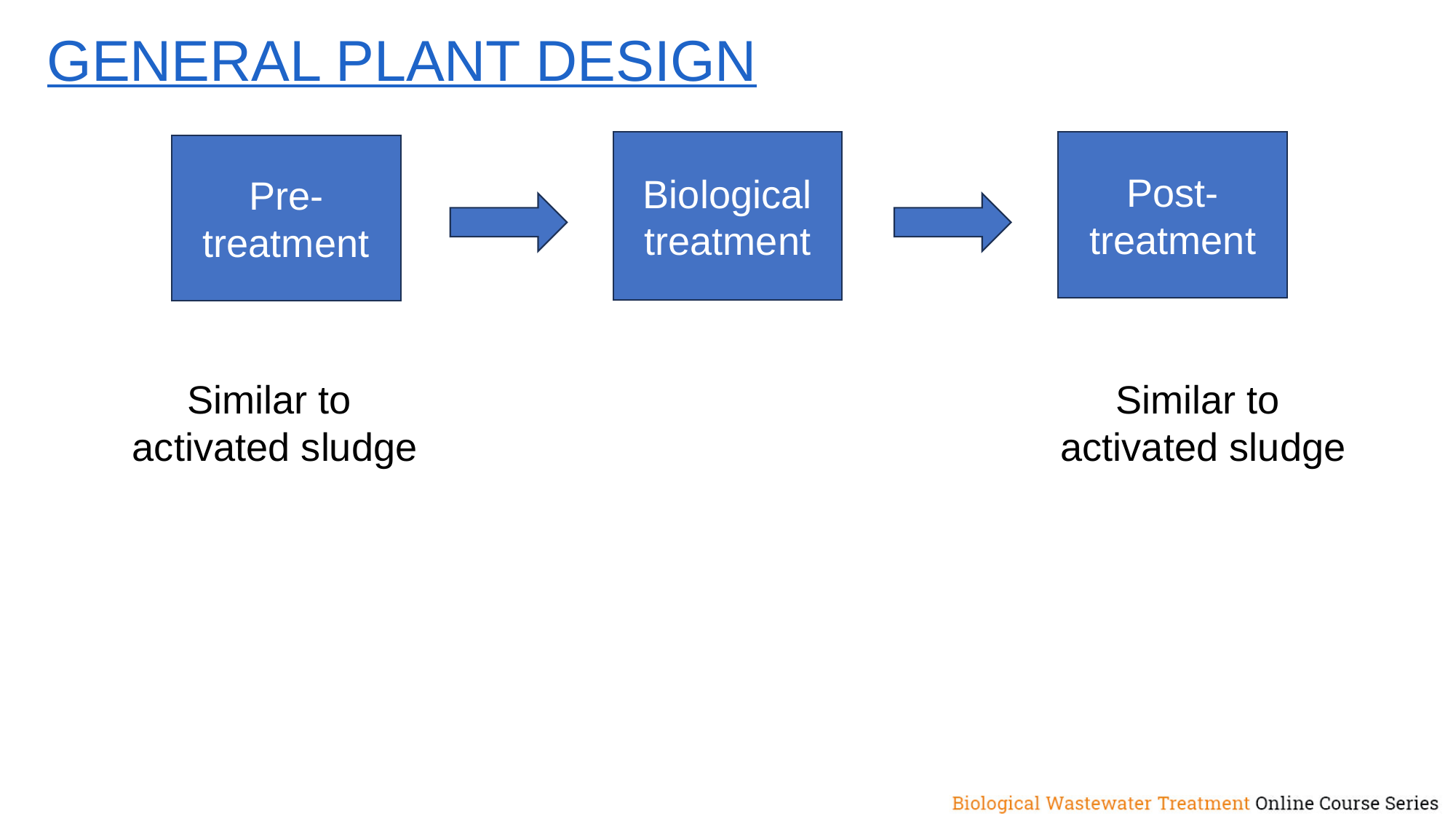

General Plant design
Biological treatment
Post-treatment
Pre-treatment

Similar to
activated sludge
Similar to
activated sludge